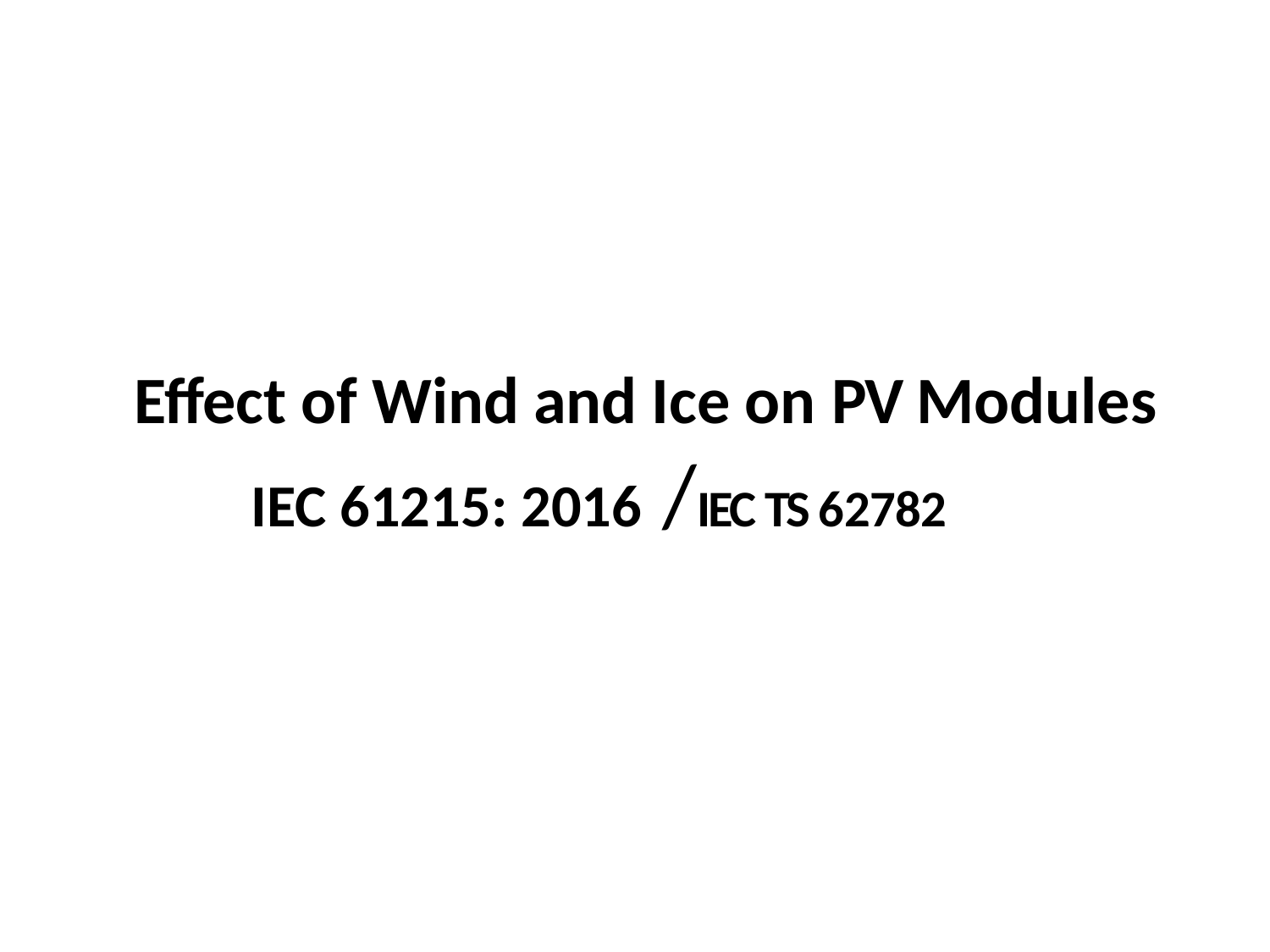

# Effect of Wind and Ice on PV Modules IEC 61215: 2016 /IEC TS 62782